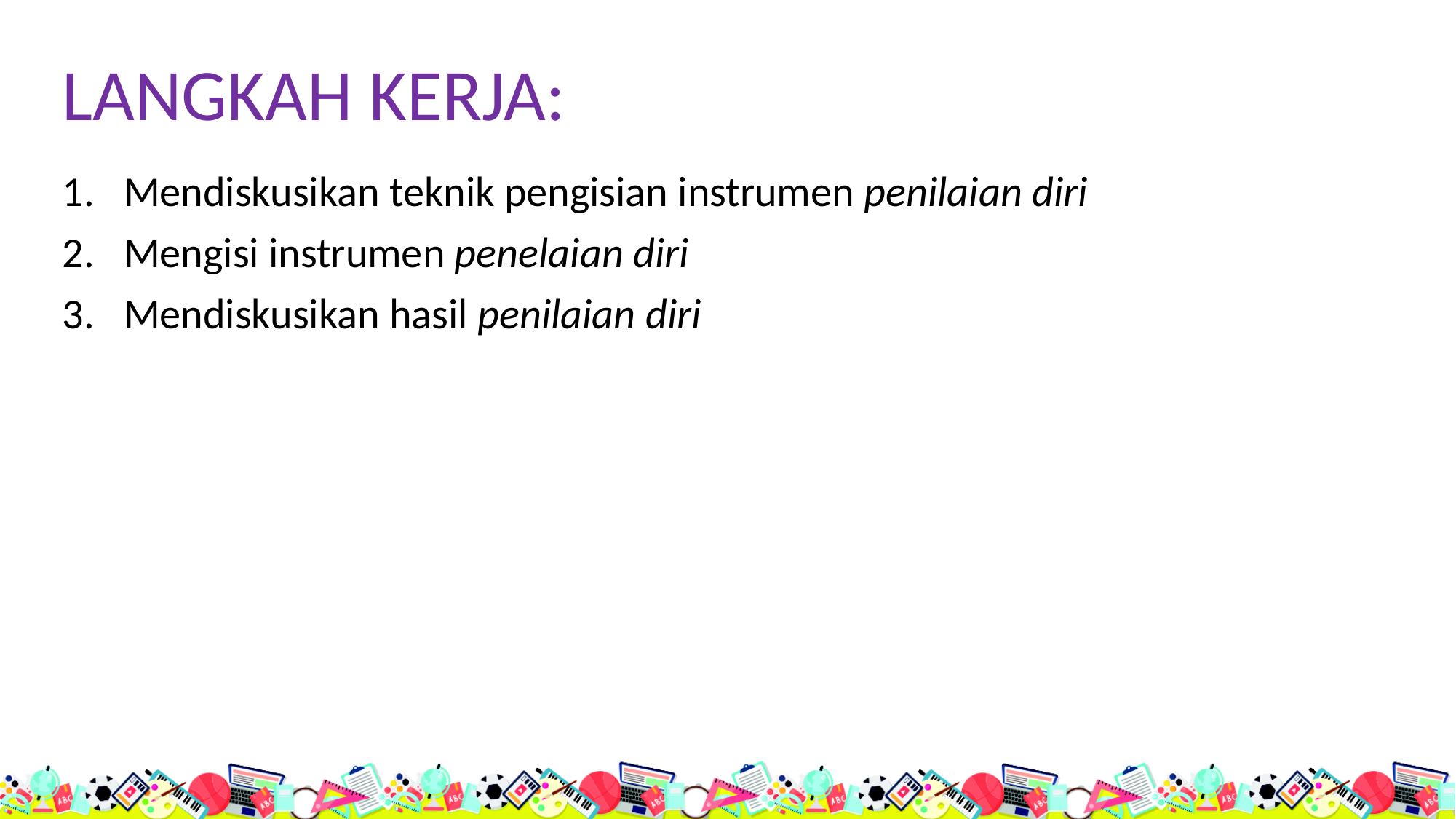

# LANGKAH KERJA:
Mendiskusikan teknik pengisian instrumen penilaian diri
Mengisi instrumen penelaian diri
Mendiskusikan hasil penilaian diri